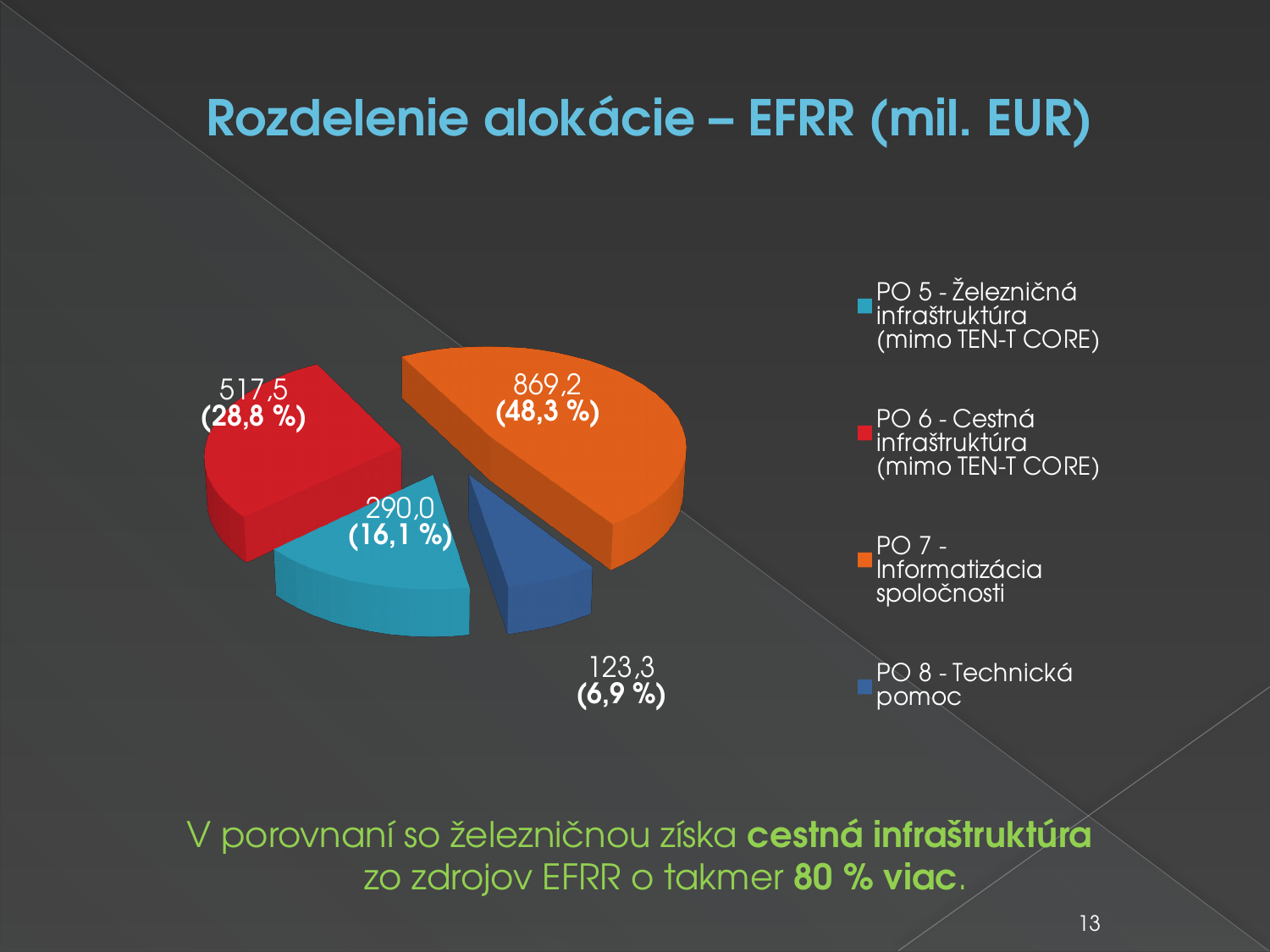

# Rozdelenie alokácie – EFRR (mil. EUR)

[unsupported chart]

V porovnaní so železničnou získa cestná infraštruktúra zo zdrojov EFRR o takmer 80 % viac.
13